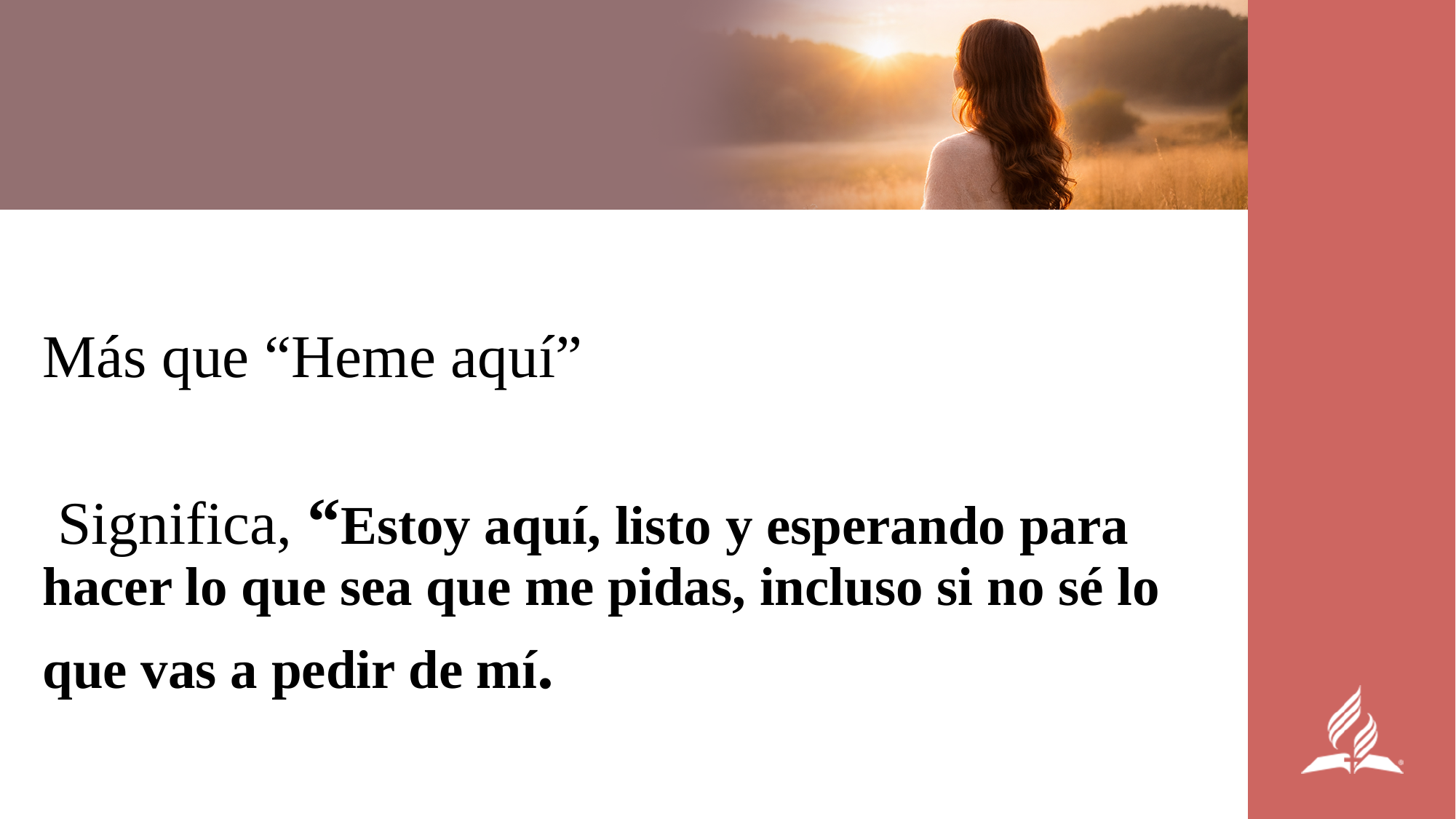

Más que “Heme aquí”

 Significa, “Estoy aquí, listo y esperando para hacer lo que sea que me pidas, incluso si no sé lo que vas a pedir de mí.